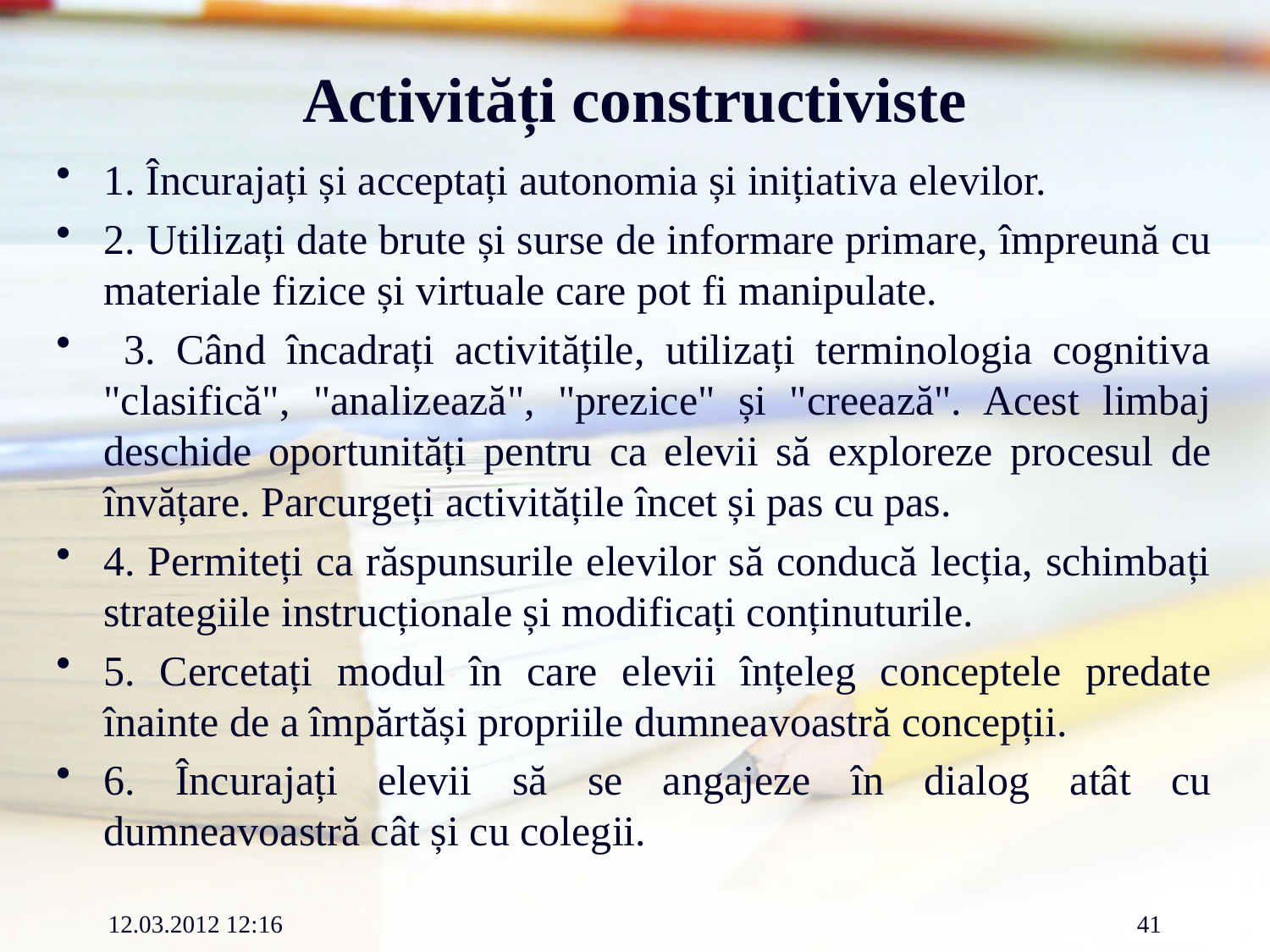

# Activități constructiviste
1. Încurajați și acceptați autonomia și inițiativa elevilor.
2. Utilizați date brute și surse de informare primare, împreună cu materiale fizice și virtuale care pot fi manipulate.
 3. Când încadrați activitățile, utilizați terminologia cognitiva "clasifică", "analizează", "prezice" și "creează". Acest limbaj deschide oportunități pentru ca elevii să exploreze procesul de învățare. Parcurgeți activitățile încet și pas cu pas.
4. Permiteți ca răspunsurile elevilor să conducă lecția, schimbați strategiile instrucționale și modificați conținuturile.
5. Cercetați modul în care elevii înțeleg conceptele predate înainte de a împărtăși propriile dumneavoastră concepții.
6. Încurajați elevii să se angajeze în dialog atât cu dumneavoastră cât și cu colegii.
12.03.2012 12:16
41